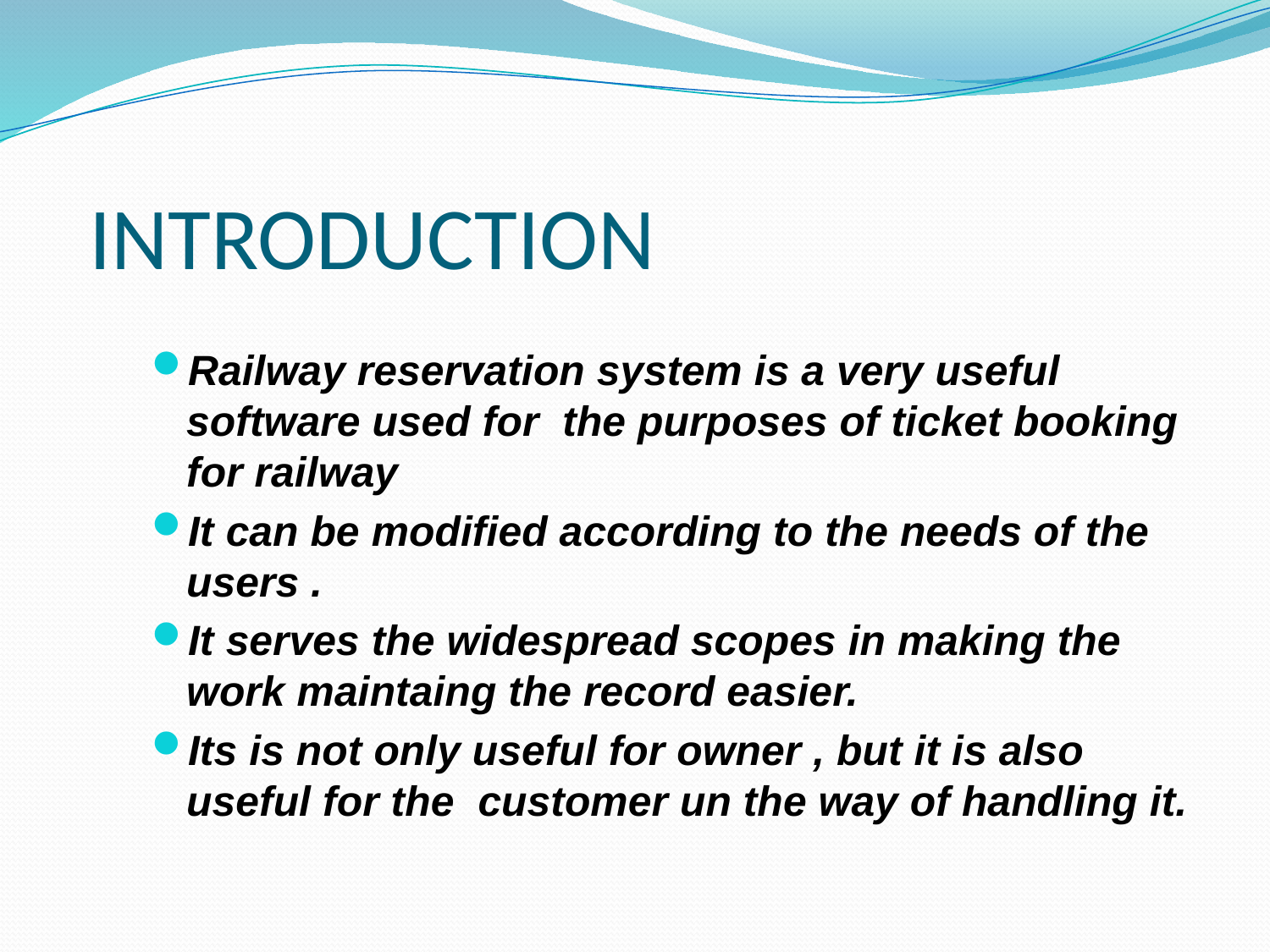

# INTRODUCTION
Railway reservation system is a very useful software used for  the purposes of ticket booking  for railway
It can be modified according to the needs of the users .
It serves the widespread scopes in making the work maintaing the record easier.
Its is not only useful for owner , but it is also useful for the  customer un the way of handling it.